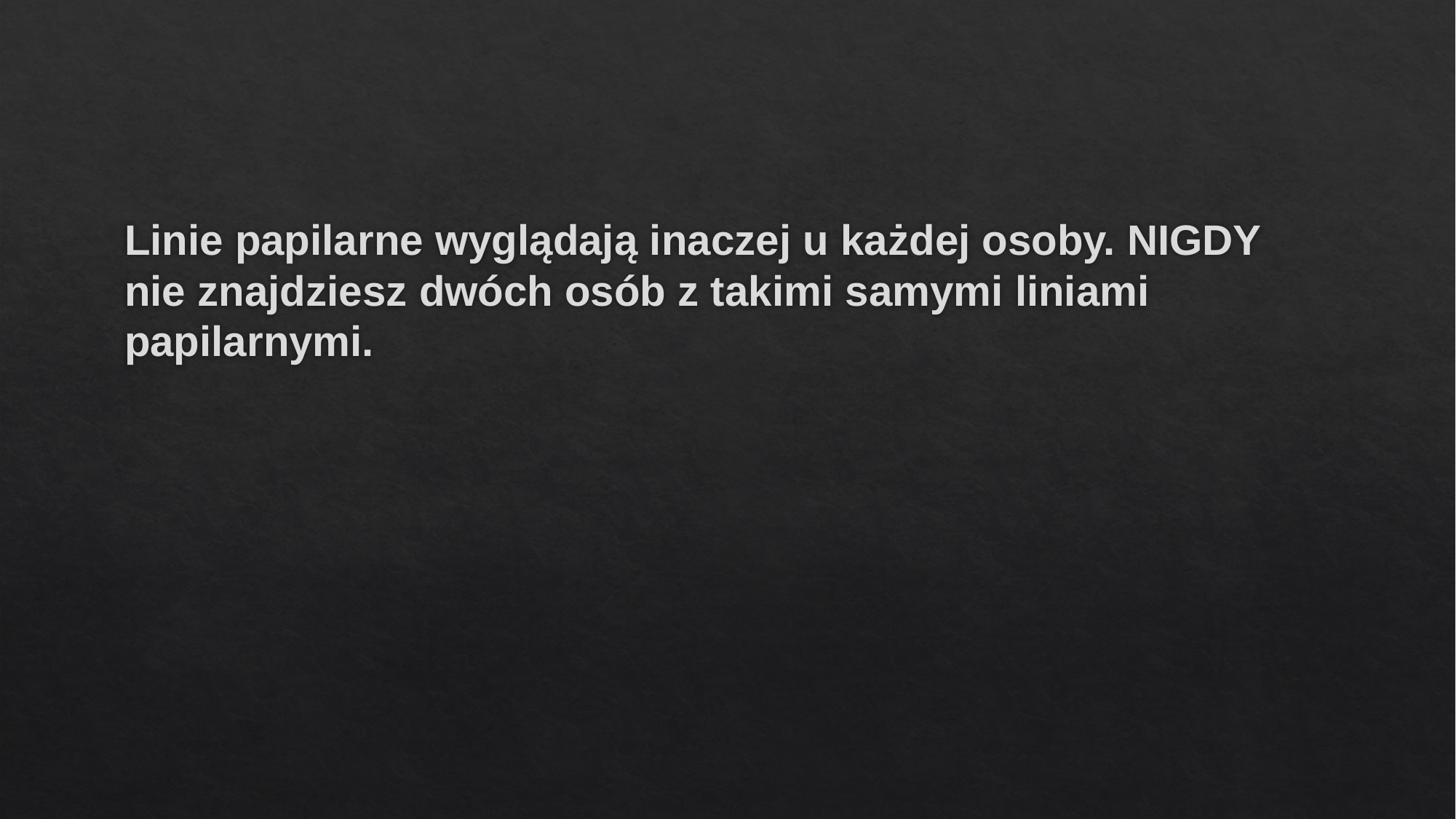

#
Linie papilarne wyglądają inaczej u każdej osoby. NIGDY nie znajdziesz dwóch osób z takimi samymi liniami papilarnymi.